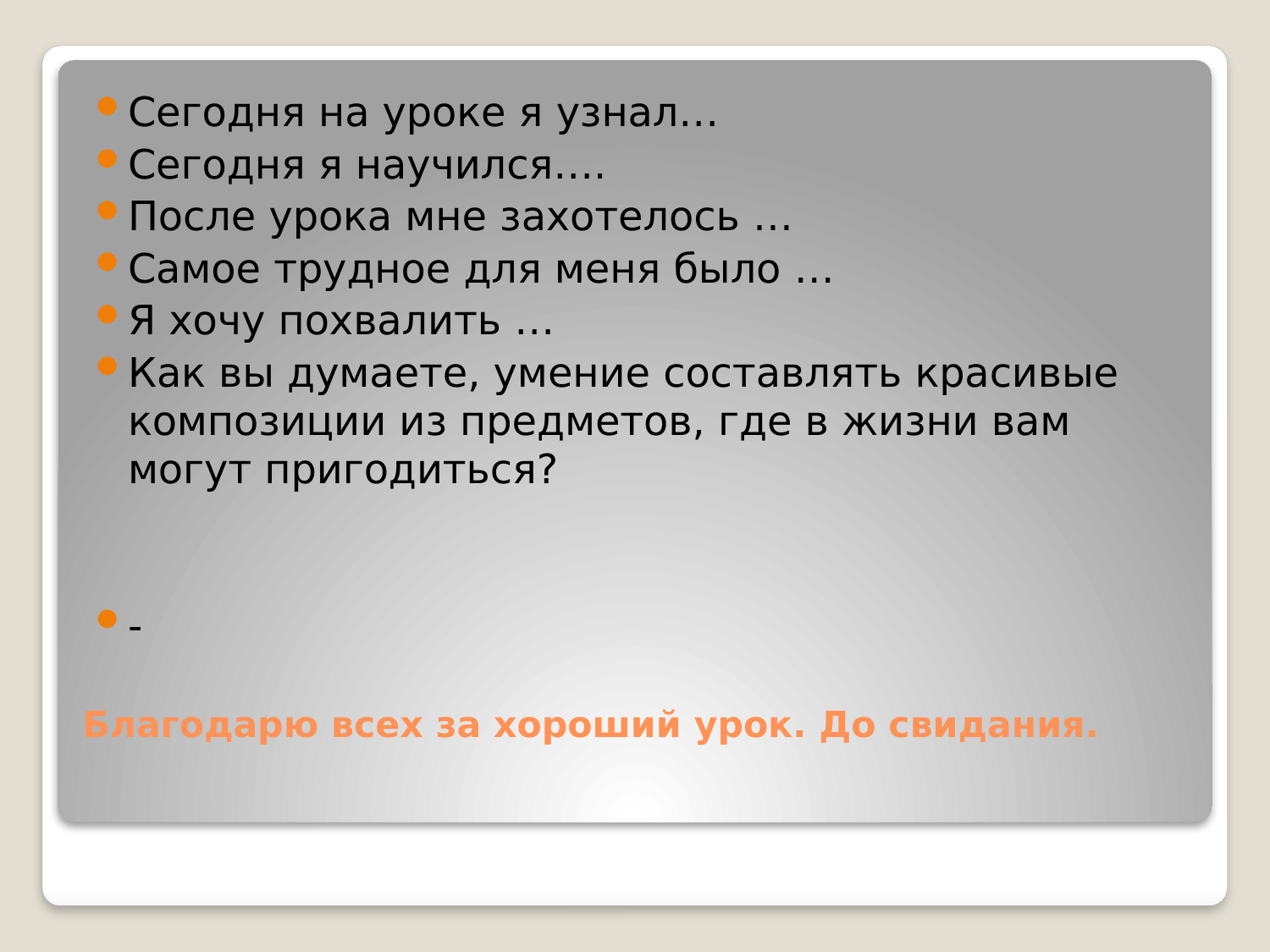

Сегодня на уроке я узнал…
Сегодня я научился….
После урока мне захотелось …
Самое трудное для меня было …
Я хочу похвалить …
Как вы думаете, умение составлять красивые композиции из предметов, где в жизни вам могут пригодиться?

-
# Благодарю всех за хороший урок. До свидания.